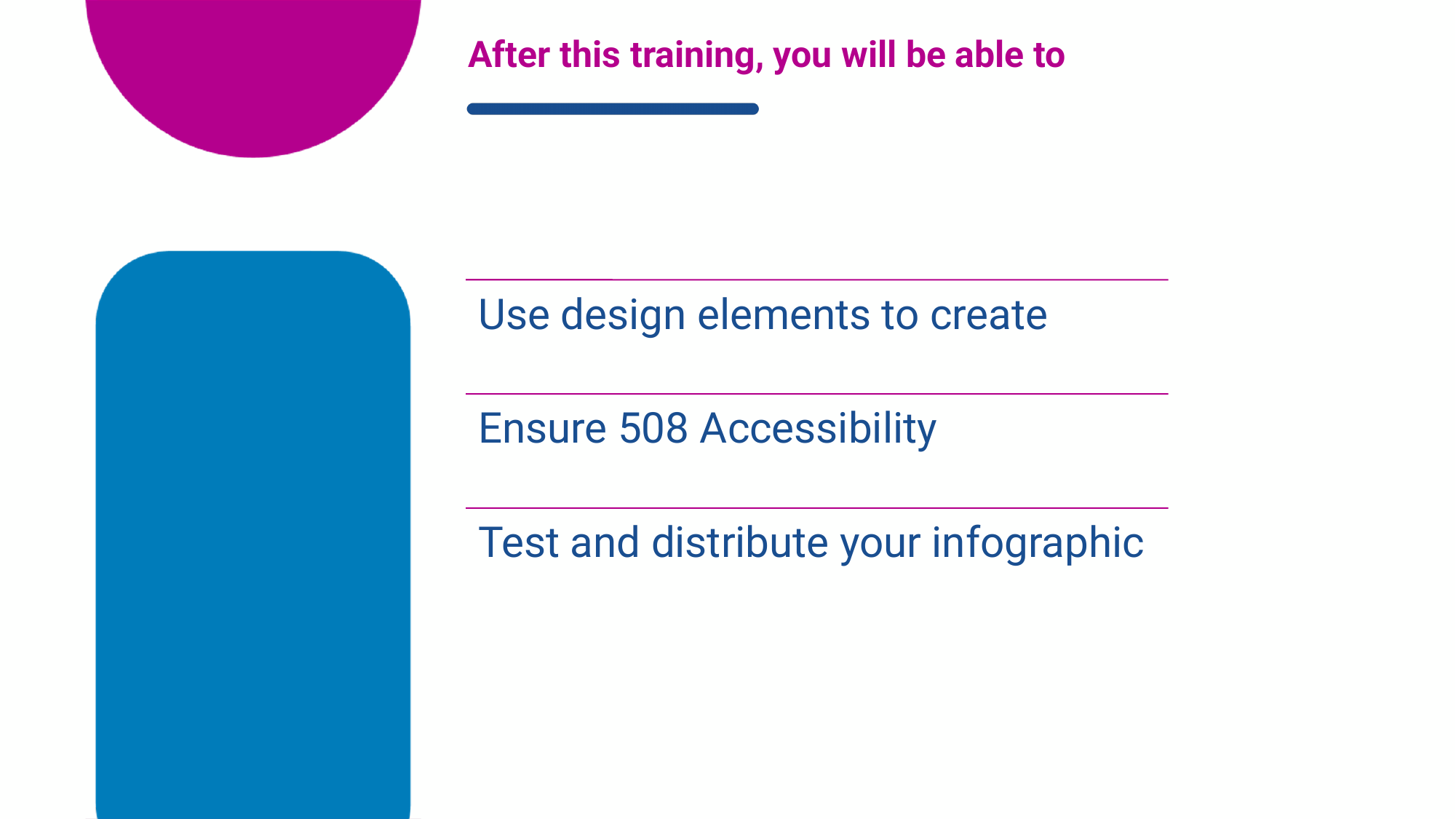

# After this training, you will be able to
Use design elements to create
Ensure 508 Accessibility
Test and distribute your infographic